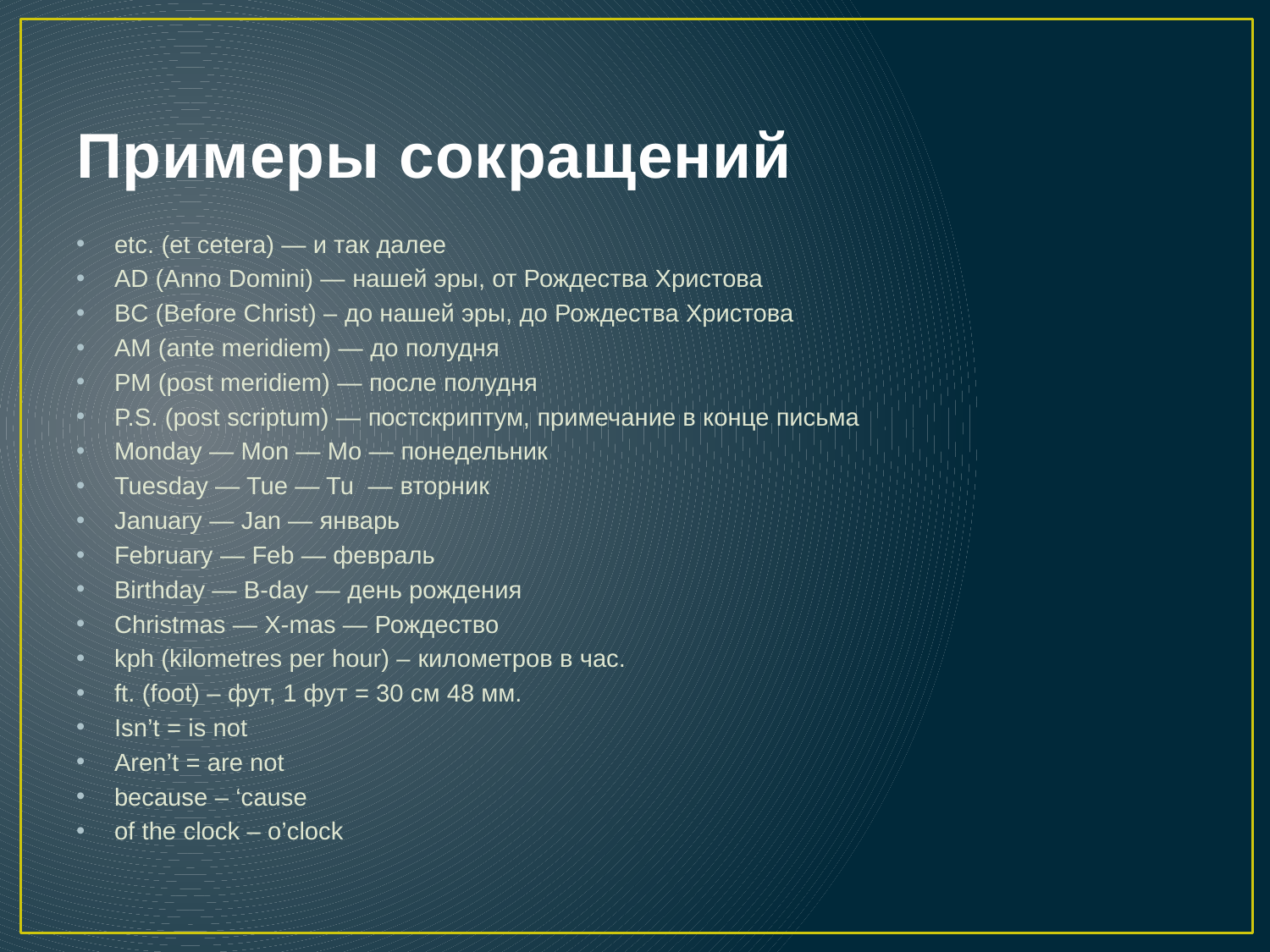

# Примеры сокращений
etc. (et cetera) — и так далее
AD (Anno Domini) — нашей эры, от Рождества Христова
BC (Before Christ) – до нашей эры, до Рождества Христова
AM (ante meridiem) — до полудня
PM (post meridiem) — после полудня
P.S. (post scriptum) — постскриптум, примечание в конце письма
Monday — Mon — Mo — понедельник
Tuesday — Tue — Tu  — вторник
January — Jan — январь
February — Feb — февраль
Birthday — B-day — день рождения
Christmas — X-mas — Рождество
kph (kilometres per hour) – километров в час.
ft. (foot) – фут, 1 фут = 30 см 48 мм.
Isn’t = is not
Aren’t = are not
because – ‘cause
of the clock – o’clock